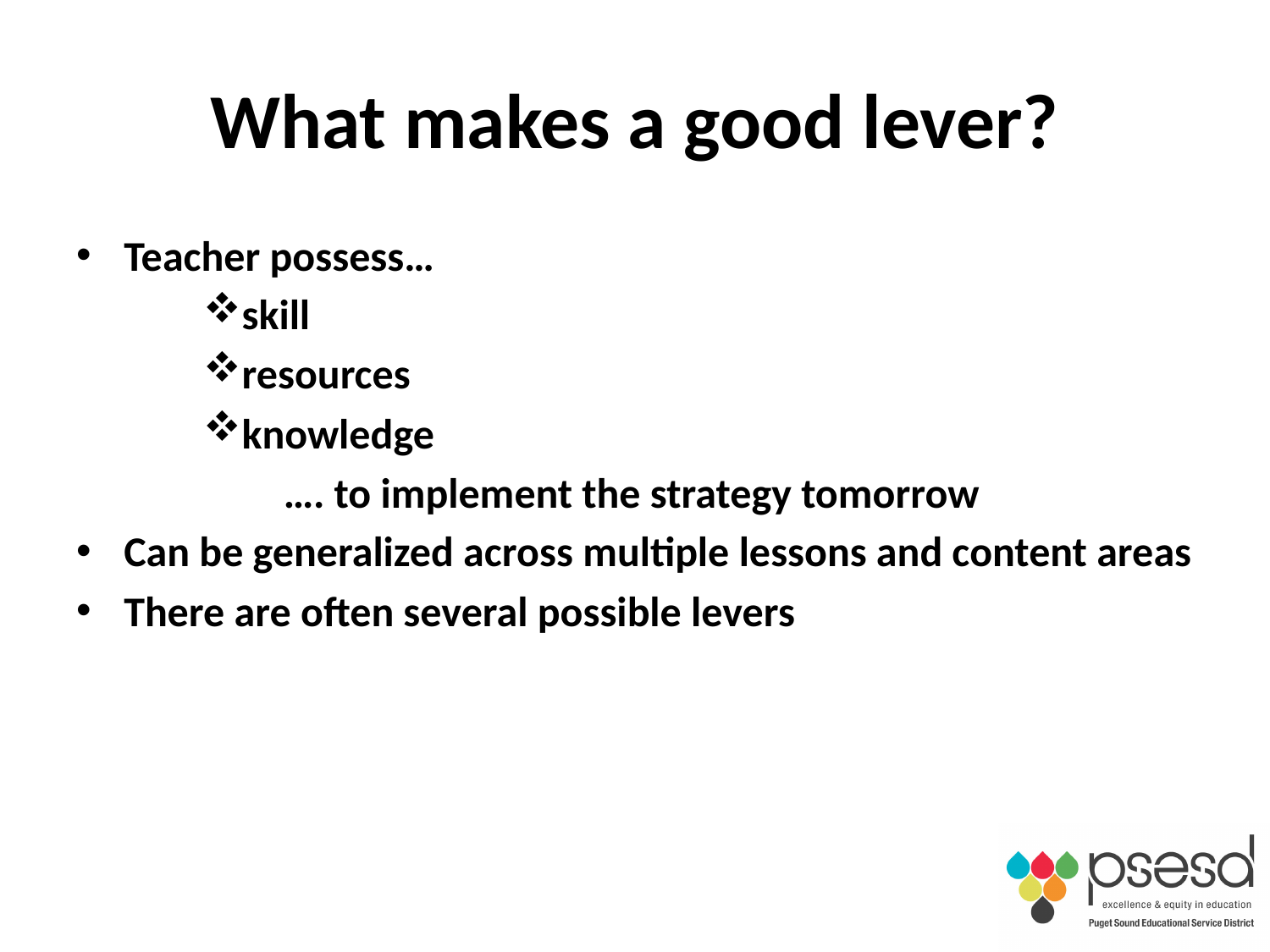

# What makes a good lever?
Teacher possess…
skill
resources
knowledge
	…. to implement the strategy tomorrow
Can be generalized across multiple lessons and content areas
There are often several possible levers